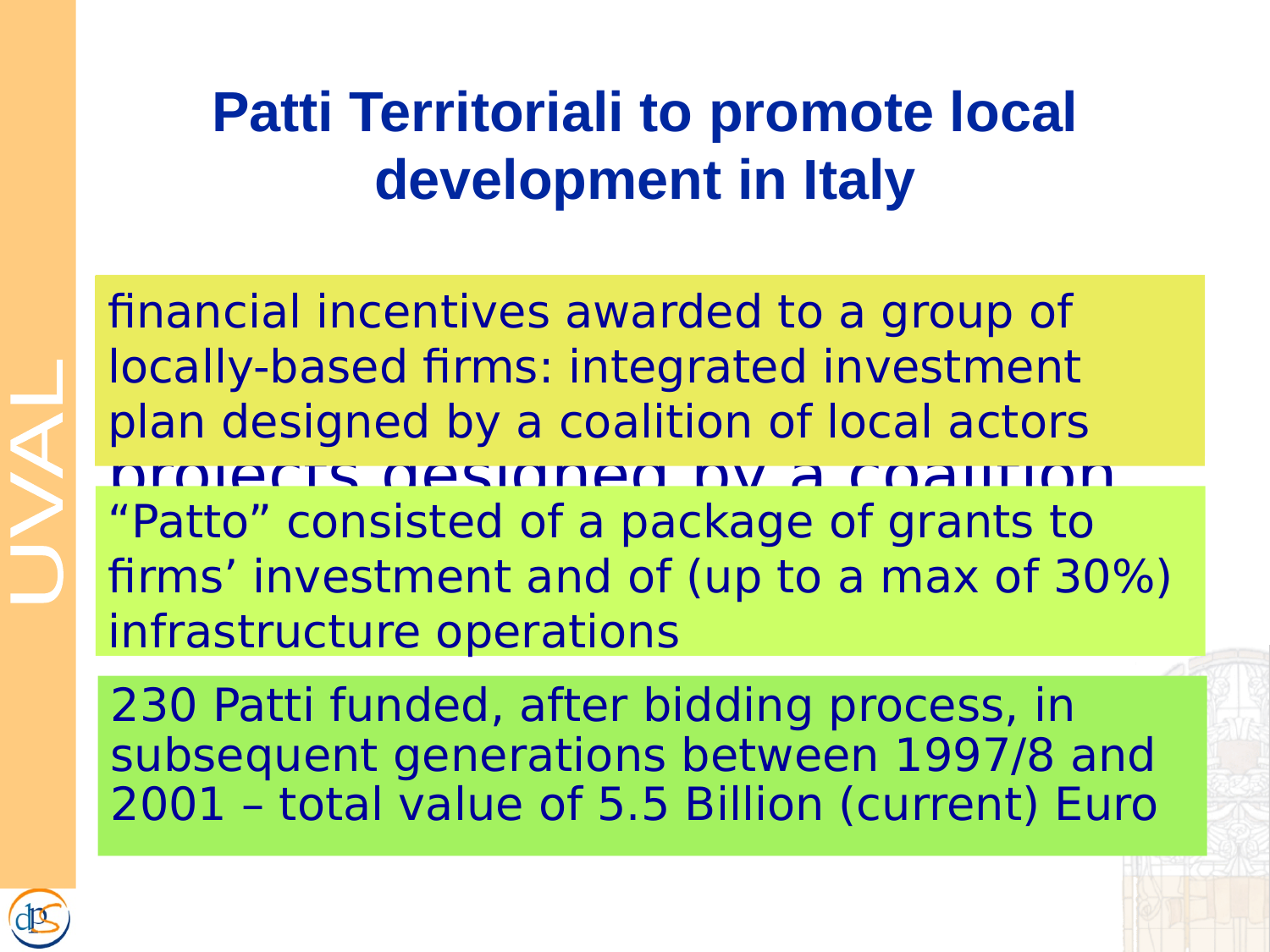

# Patti Territoriali to promote local development in Italy
financial incentives to a group of locally based and integrated projects designed by a coalition of local actors

financial incentives awarded to a group of locally-based firms: integrated investment plan designed by a coalition of local actors
“Patto” consisted of a package of grants to firms’ investment and of (up to a max of 30%) infrastructure operations
230 Patti funded, after bidding process, in subsequent generations between 1997/8 and 2001 – total value of 5.5 Billion (current) Euro